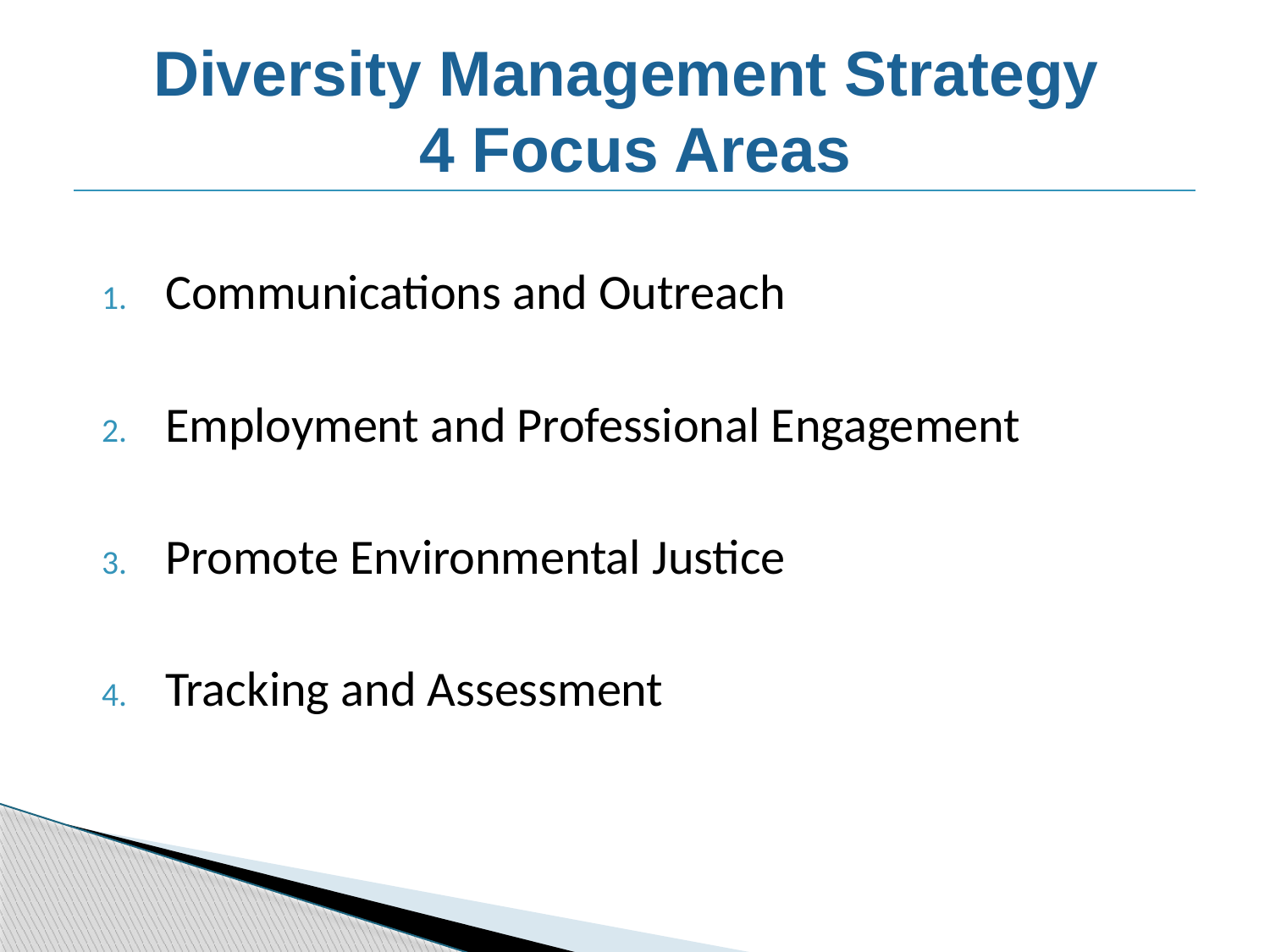

# Diversity Management Strategy 4 Focus Areas
Communications and Outreach

Employment and Professional Engagement

Promote Environmental Justice

Tracking and Assessment